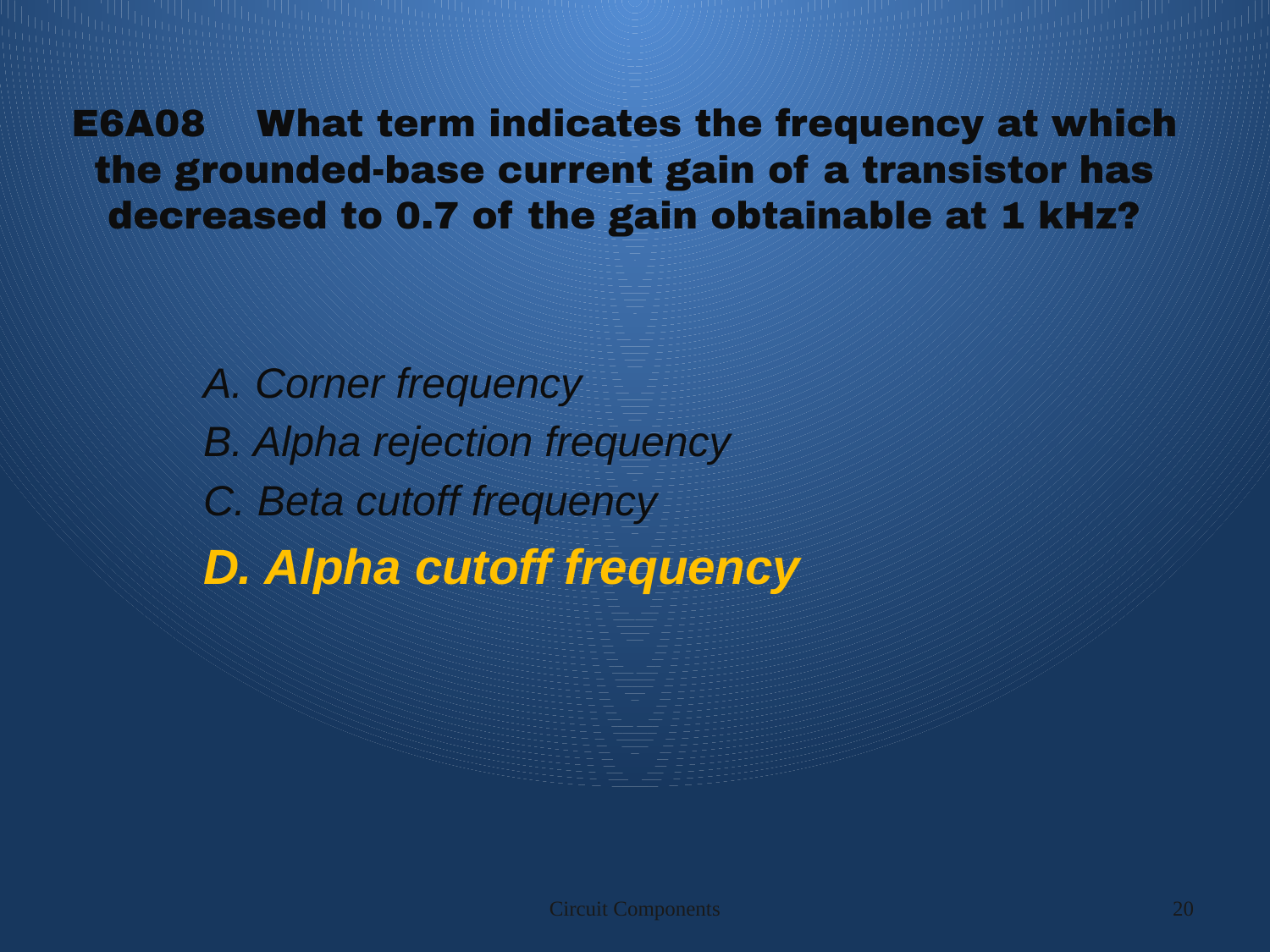

# E6A08    What term indicates the frequency at which the grounded-base current gain of a transistor has decreased to 0.7 of the gain obtainable at 1 kHz?
A. Corner frequency
B. Alpha rejection frequency
C. Beta cutoff frequency
D. Alpha cutoff frequency
Circuit Components
20